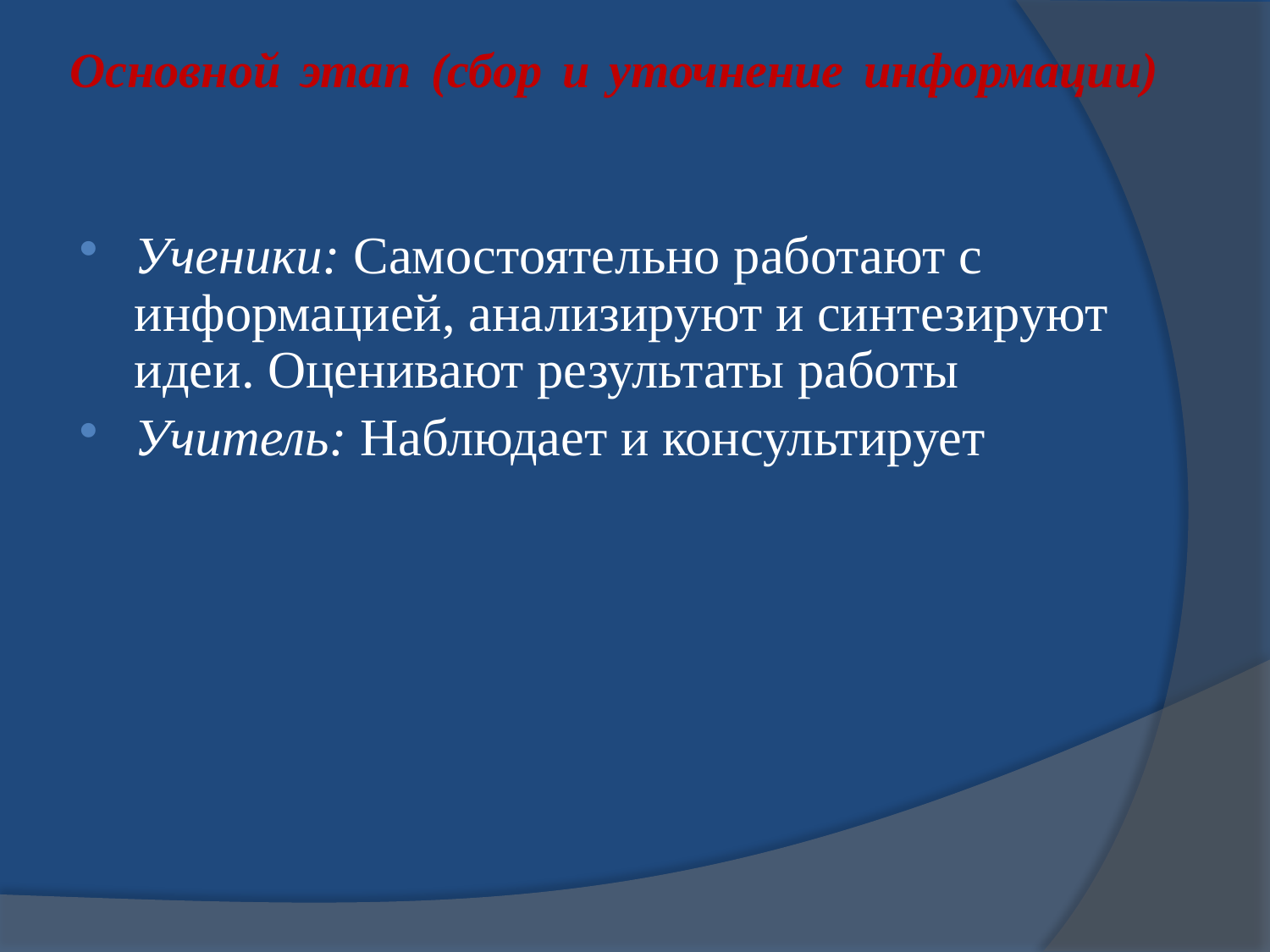

# Основной этап (сбор и уточнение информации)
Ученики: Самостоятельно работают с информацией, анализируют и синтезируют идеи. Оценивают результаты работы
Учитель: Наблюдает и консультирует